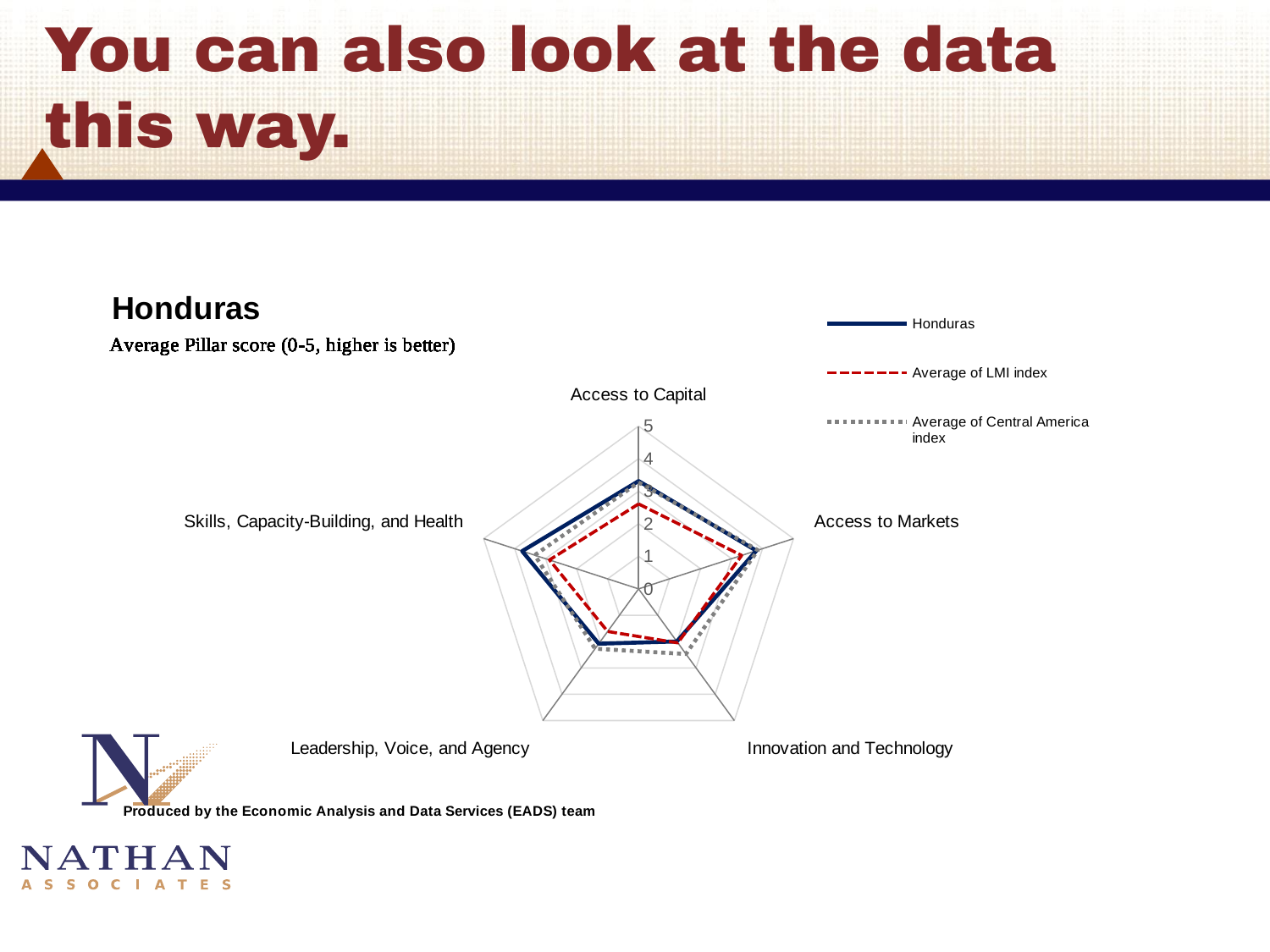

You can also look at the data  this way.

### Chart:

| Category | Honduras | Average of LMI index | Average of Central America index |
|---|---|---|---|
| Access to Capital | 3.312693289827776 | 2.609424268575824 | 3.268929488955143 |
| Access to Markets | 3.801059640812217 | 3.327033247959344 | 3.850893709796407 |
| Innovation and Technology | 1.996173181236152 | 2.050216449510021 | 2.472750419661156 |
| Leadership, Voice, and Agency | 2.0810285889385 | 1.61656733198444 | 2.271553662714243 |
| Skills, Capacity-Building, and Health | 3.758776199643241 | 2.877698578123177 | 3.352602246706846 |